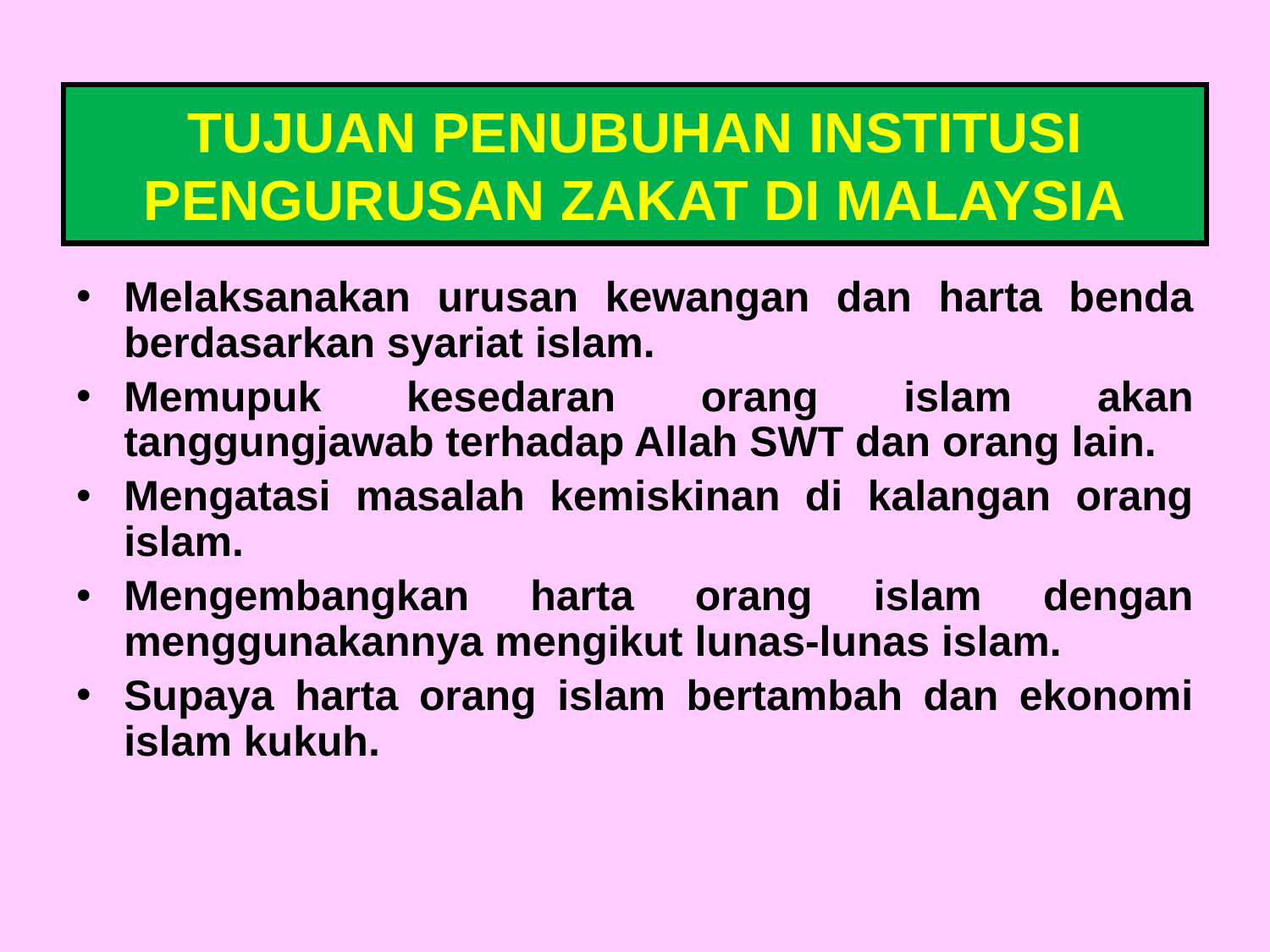

TUJUAN PENUBUHAN INSTITUSI PENGURUSAN ZAKAT DI MALAYSIA

Melaksanakan urusan kewangan dan harta benda berdasarkan syariat islam.
Memupuk kesedaran orang islam akan tanggungjawab terhadap Allah SWT dan orang lain.
Mengatasi masalah kemiskinan di kalangan orang islam.
Mengembangkan harta orang islam dengan menggunakannya mengikut lunas-lunas islam.
Supaya harta orang islam bertambah dan ekonomi islam kukuh.